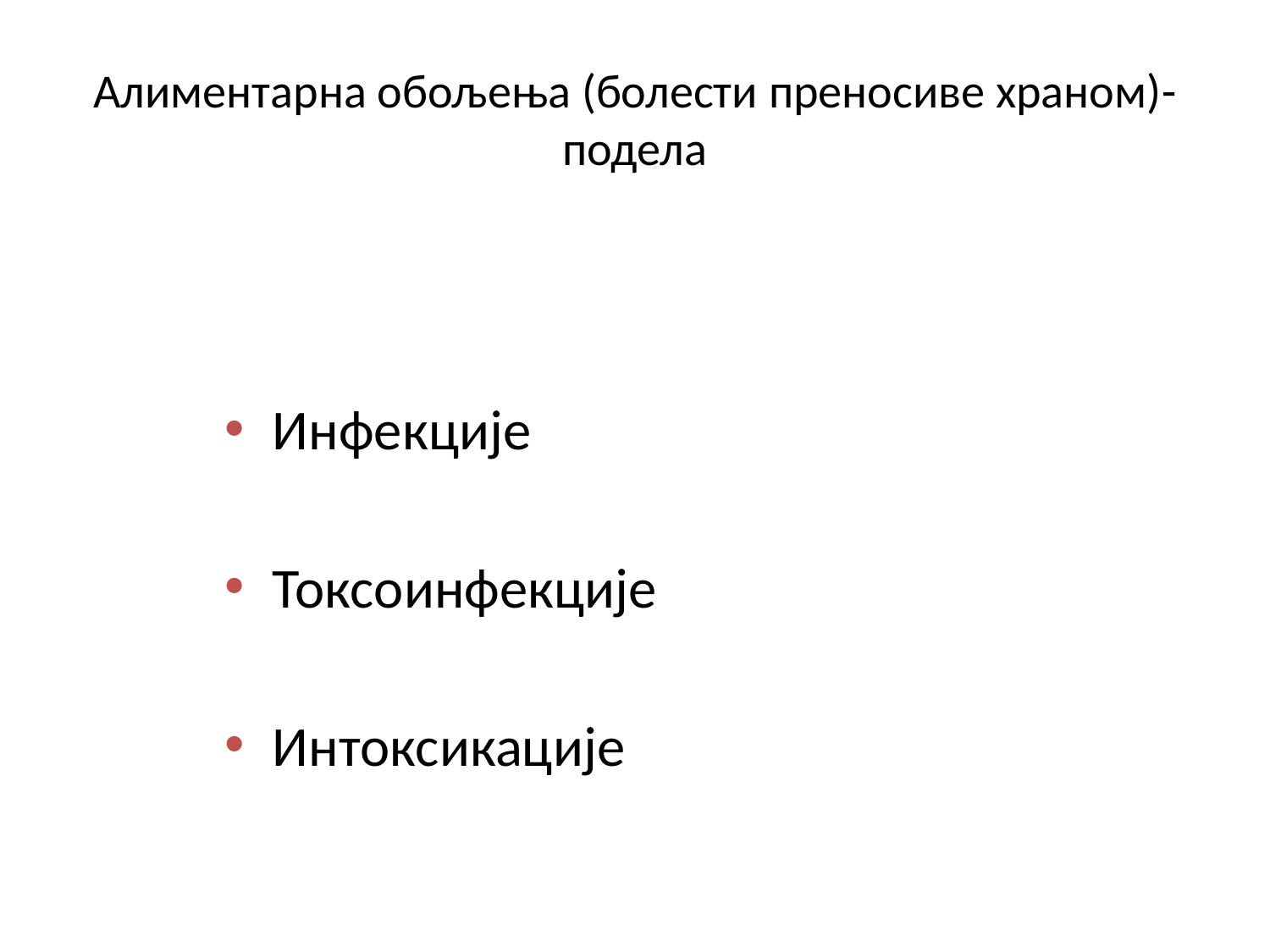

# Алиментарна обољења (болести преносиве храном)-подела
Инфекције

Токсоинфекције

Интоксикације